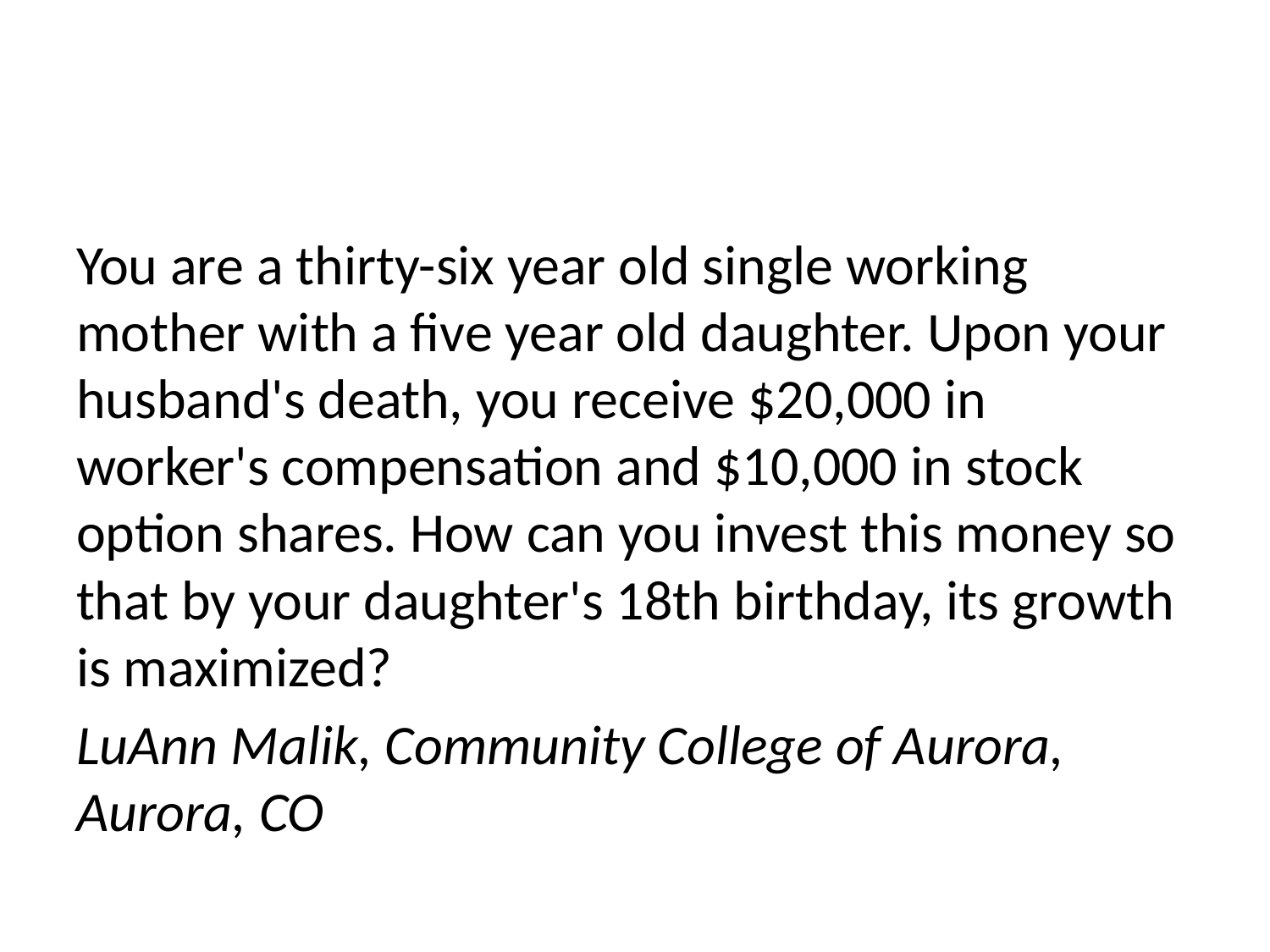

You are a thirty-six year old single working mother with a five year old daughter. Upon your husband's death, you receive $20,000 in worker's compensation and $10,000 in stock option shares. How can you invest this money so that by your daughter's 18th birthday, its growth is maximized?
LuAnn Malik, Community College of Aurora, Aurora, CO